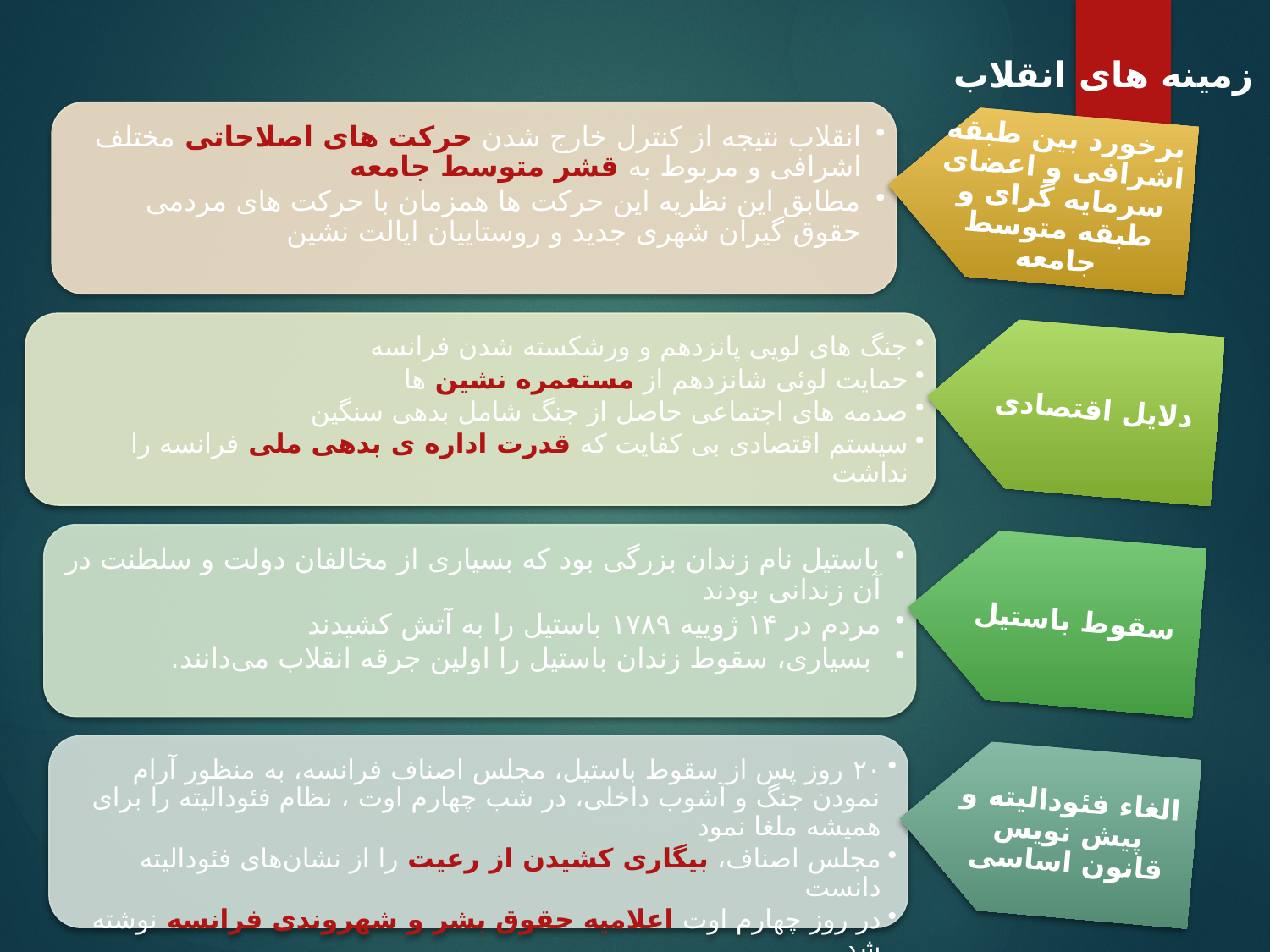

زمینه های انقلاب
انقلاب نتیجه از کنترل خارج شدن حرکت های اصلاحاتی مختلف اشرافی و مربوط به قشر متوسط جامعه
مطابق این نظریه این حرکت ها همزمان با حرکت های مردمی حقوق گیران شهری جدید و روستاییان ایالت نشین
برخورد بین طبقه اشرافی و اعضای سرمایه گرای و طبقه متوسط جامعه
جنگ های لویی پانزدهم و ورشکسته شدن فرانسه
حمایت لوئی شانزدهم از مستعمره نشین ها
صدمه های اجتماعی حاصل از جنگ شامل بدهی سنگین
سیستم اقتصادی بی کفایت که قدرت اداره ی بدهی ملی فرانسه را نداشت

دلایل اقتصادی
باستیل نام زندان بزرگی بود که بسیاری از مخالفان دولت و سلطنت در آن زندانی بودند
مردم در ۱۴ ژوییه ۱۷۸۹ باستیل را به آتش کشیدند
 بسیاری، سقوط زندان باستیل را اولین جرقه انقلاب می‌دانند.

سقوط باستیل
۲۰ روز پس از سقوط باستیل، مجلس اصناف فرانسه، به منظور آرام نمودن جنگ و آشوب داخلی، در شب چهارم اوت ، نظام فئودالیته را برای همیشه ملغا نمود
مجلس اصناف، بیگاری کشیدن از رعیت را از نشان‌های فئودالیته دانست
در روز چهارم اوت اعلامیه حقوق بشر و شهروندی فرانسه نوشته شد
الغاء فئودالیته و پیش نویس قانون اساسی